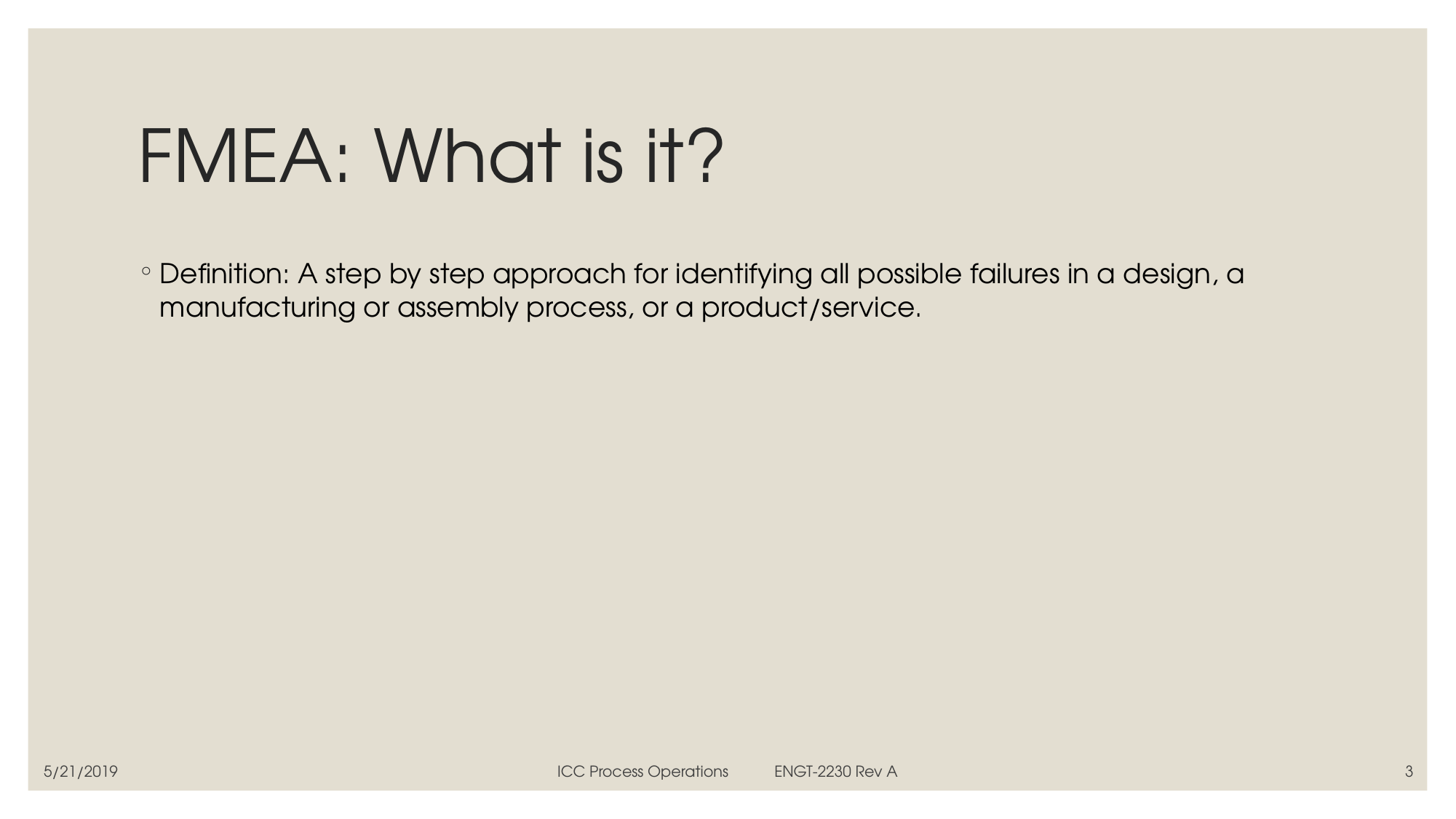

# FMEA: What is it?
Definition: A step by step approach for identifying all possible failures in a design, a manufacturing or assembly process, or a product/service.
5/21/2019
ICC Process Operations           ENGT-2230 Rev A
3